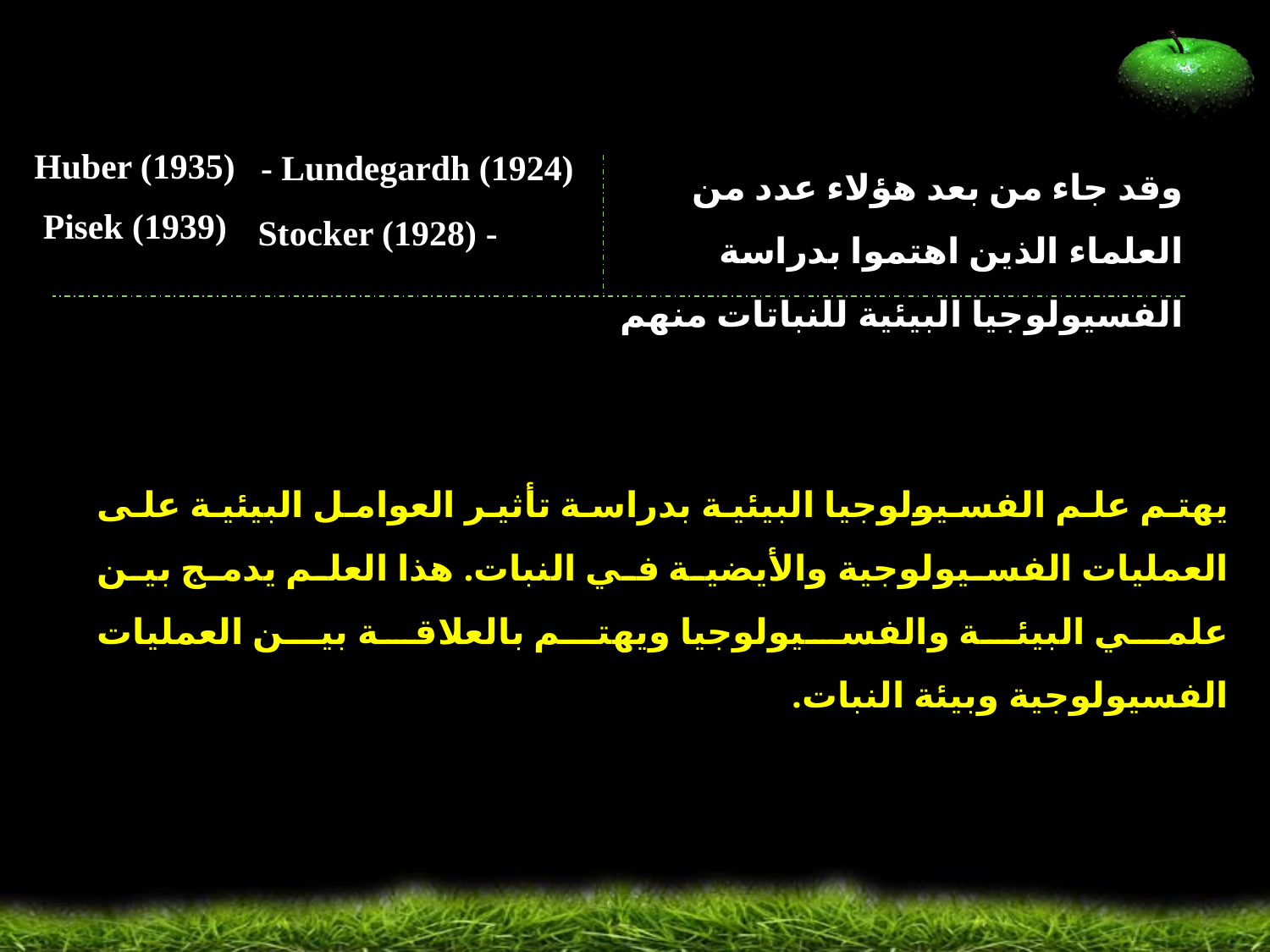

Huber (1935)
وقد جاء من بعد هؤلاء عدد من العلماء الذين اهتموا بدراسة الفسيولوجيا البيئية للنباتات منهم
- Lundegardh (1924)
Pisek (1939)
- Stocker (1928)
يهتم علم الفسيولوجيا البيئية بدراسة تأثير العوامل البيئية على العمليات الفسيولوجية والأيضية في النبات. هذا العلم يدمج بين علمي البيئة والفسيولوجيا ويهتم بالعلاقة بين العمليات الفسيولوجية وبيئة النبات.